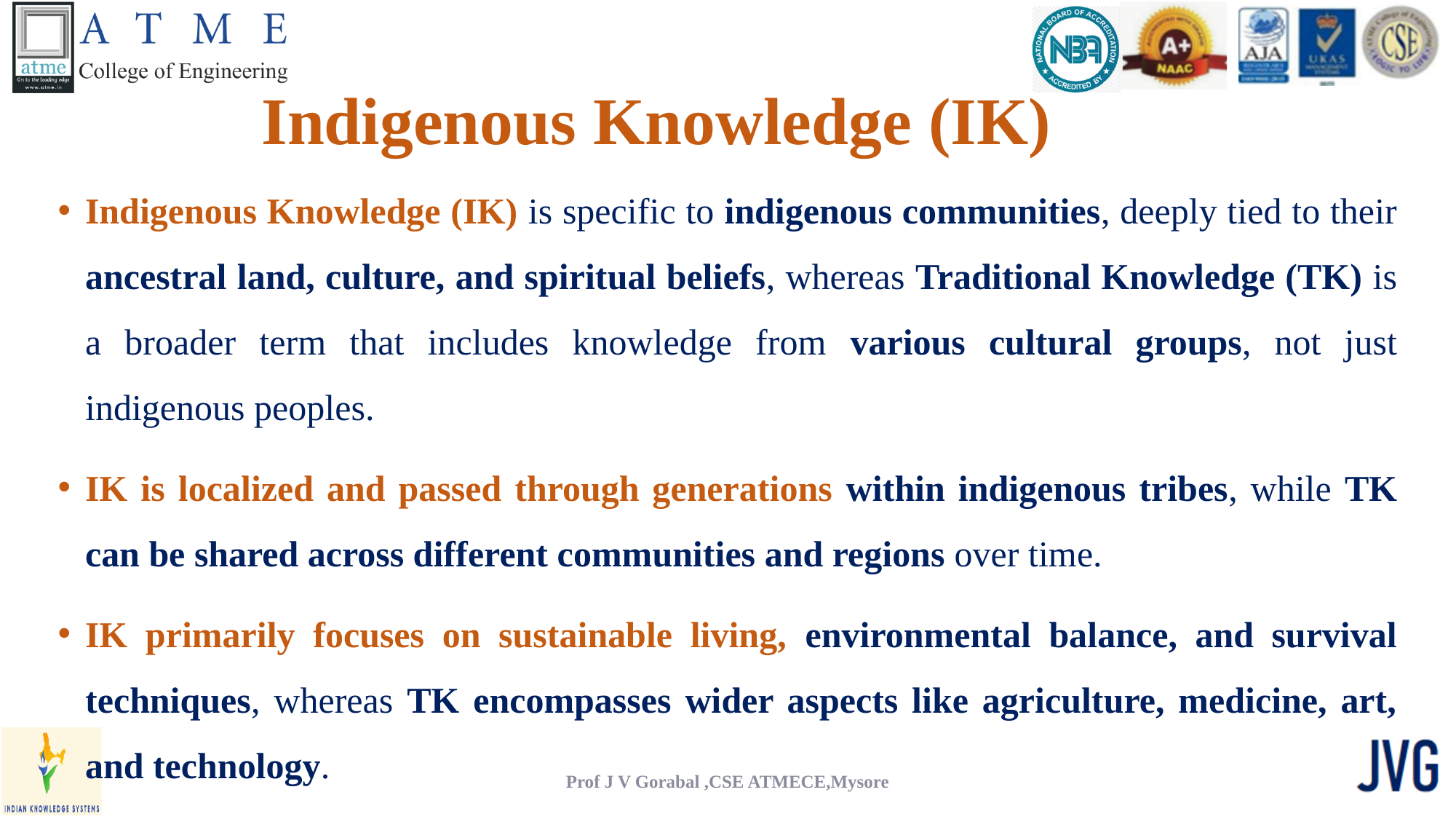

# Indigenous Knowledge (IK)
Indigenous Knowledge (IK) is specific to indigenous communities, deeply tied to their ancestral land, culture, and spiritual beliefs, whereas Traditional Knowledge (TK) is a broader term that includes knowledge from various cultural groups, not just indigenous peoples.
IK is localized and passed through generations within indigenous tribes, while TK can be shared across different communities and regions over time.
IK primarily focuses on sustainable living, environmental balance, and survival techniques, whereas TK encompasses wider aspects like agriculture, medicine, art, and technology.

Prof J V Gorabal ,CSE ATMECE,Mysore